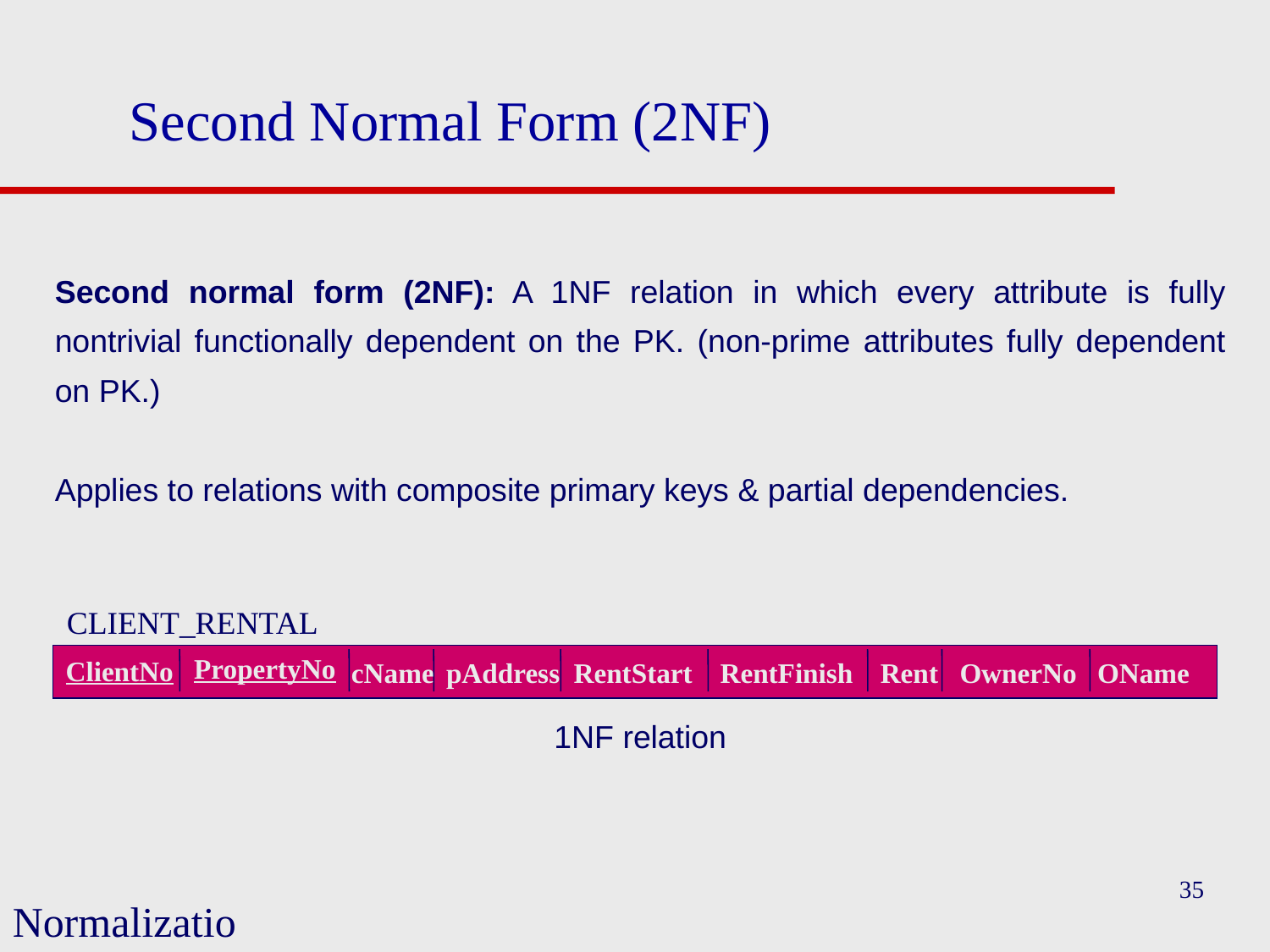

# Second Normal Form (2NF)

Second normal form (2NF): A 1NF relation in which every attribute is fully nontrivial functionally dependent on the PK. (non-prime attributes fully dependent on PK.)

Applies to relations with composite primary keys & partial dependencies.

1NF relation
CLIENT_RENTAL
PropertyNo

ClientNo

cName

pAddress

RentStart
RentFinish

Rent

OwnerNo
OName

35
Normalization